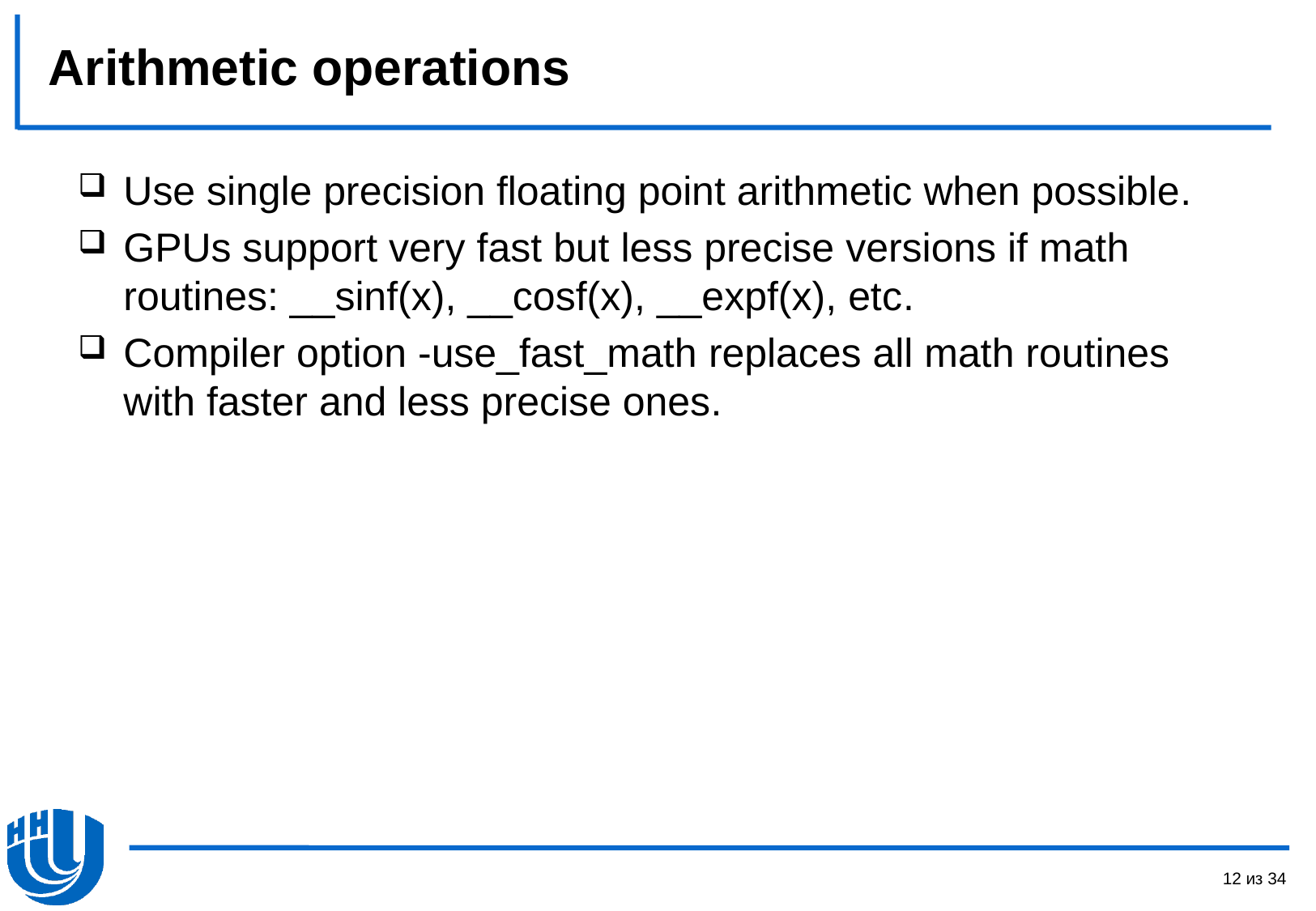

# Arithmetic operations
Use single precision floating point arithmetic when possible.
GPUs support very fast but less precise versions if math routines: __sinf(x), __cosf(x), __expf(x), etc.
Compiler option -use_fast_math replaces all math routines with faster and less precise ones.

12